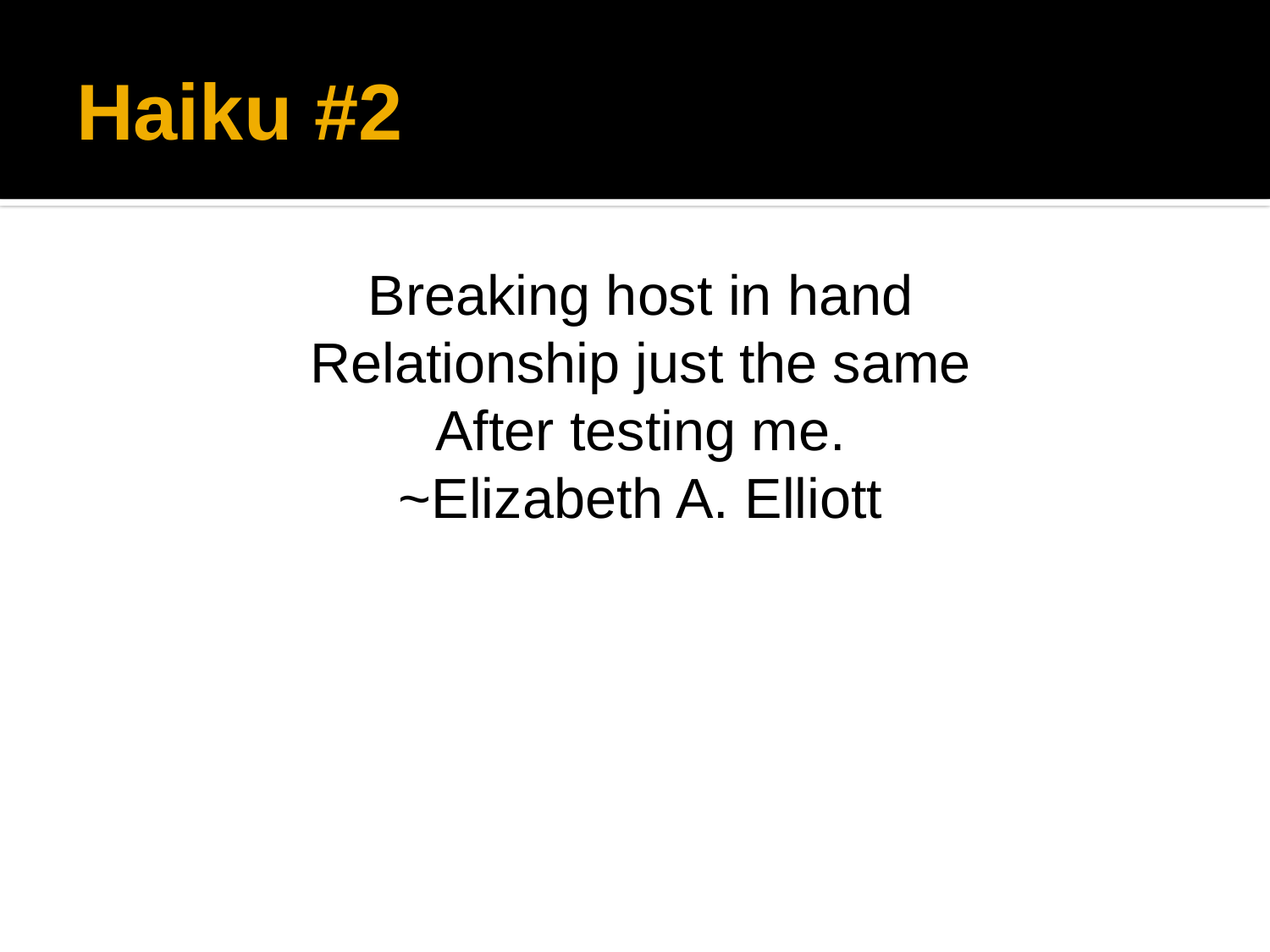

# Haiku #2
Breaking host in hand
Relationship just the same
After testing me.
~Elizabeth A. Elliott